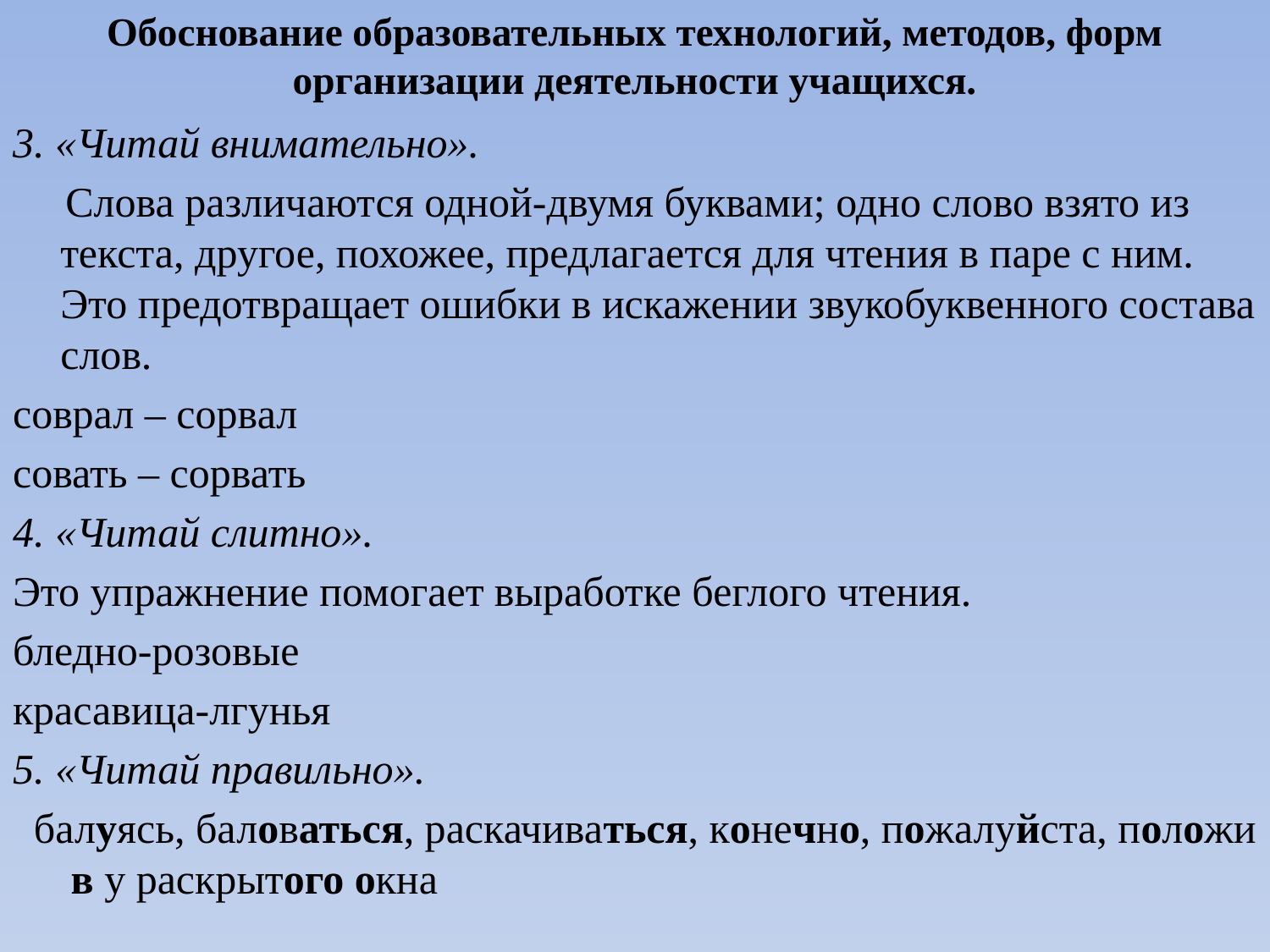

# Обоснование образовательных технологий, методов, форм организации деятельности учащихся.
3. «Читай внимательно».
     Слова различаются одной-двумя буквами; одно слово взято из текста, другое, похожее, предлагается для чтения в паре с ним. Это предотвращает ошибки в искажении звукобуквенного состава слов.
соврал – сорвал
совать – сорвать
4. «Читай слитно».
Это упражнение помогает выработке беглого чтения.
бледно-розовые
красавица-лгунья
5. «Читай правильно».
  балуясь, баловаться, раскачиваться, конечно, пожалуйста, положи  в у раскрытого окна